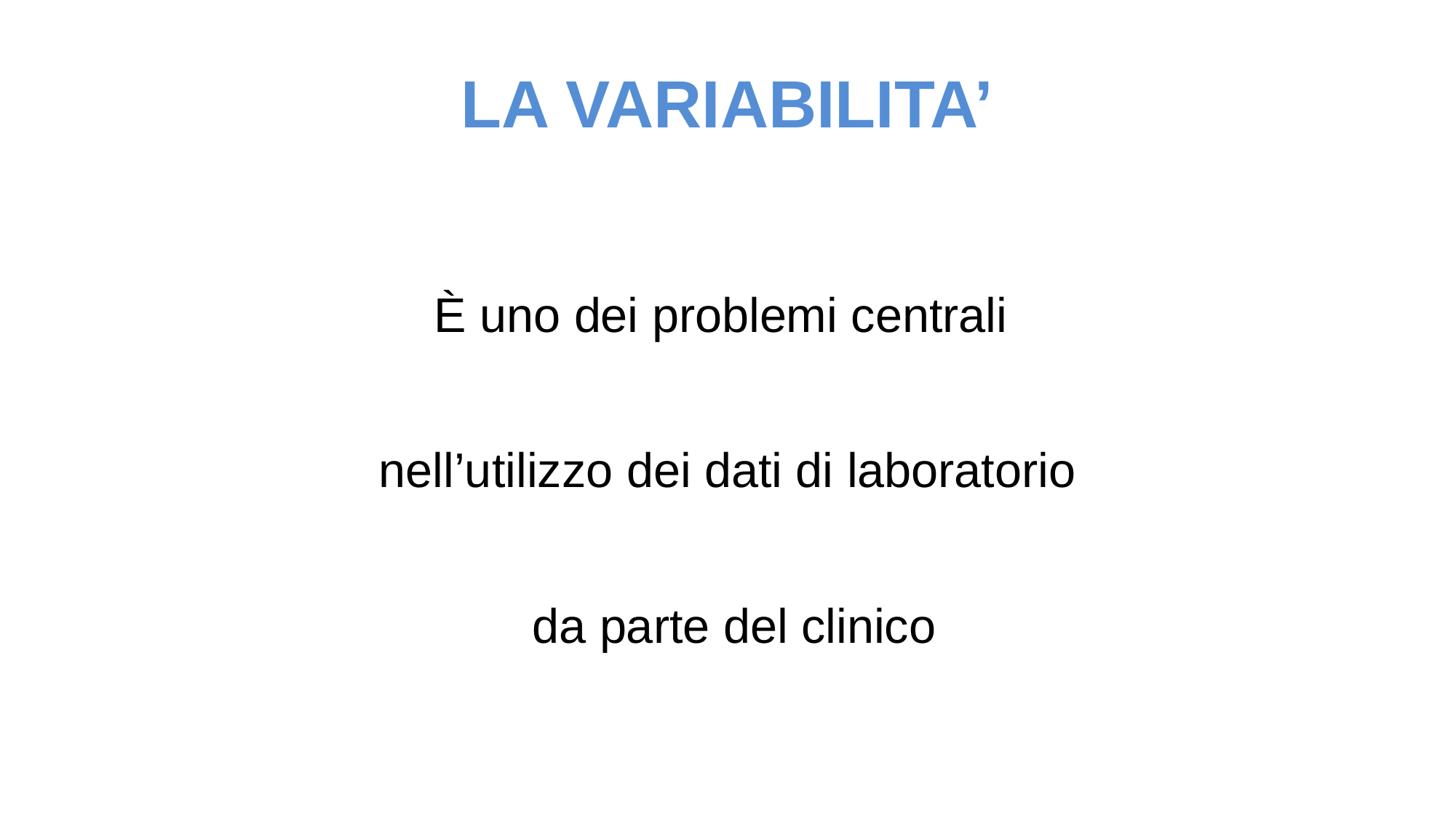

# LA VARIABILITA’
È uno dei problemi centrali
nell’utilizzo dei dati di laboratorio
 da parte del clinico